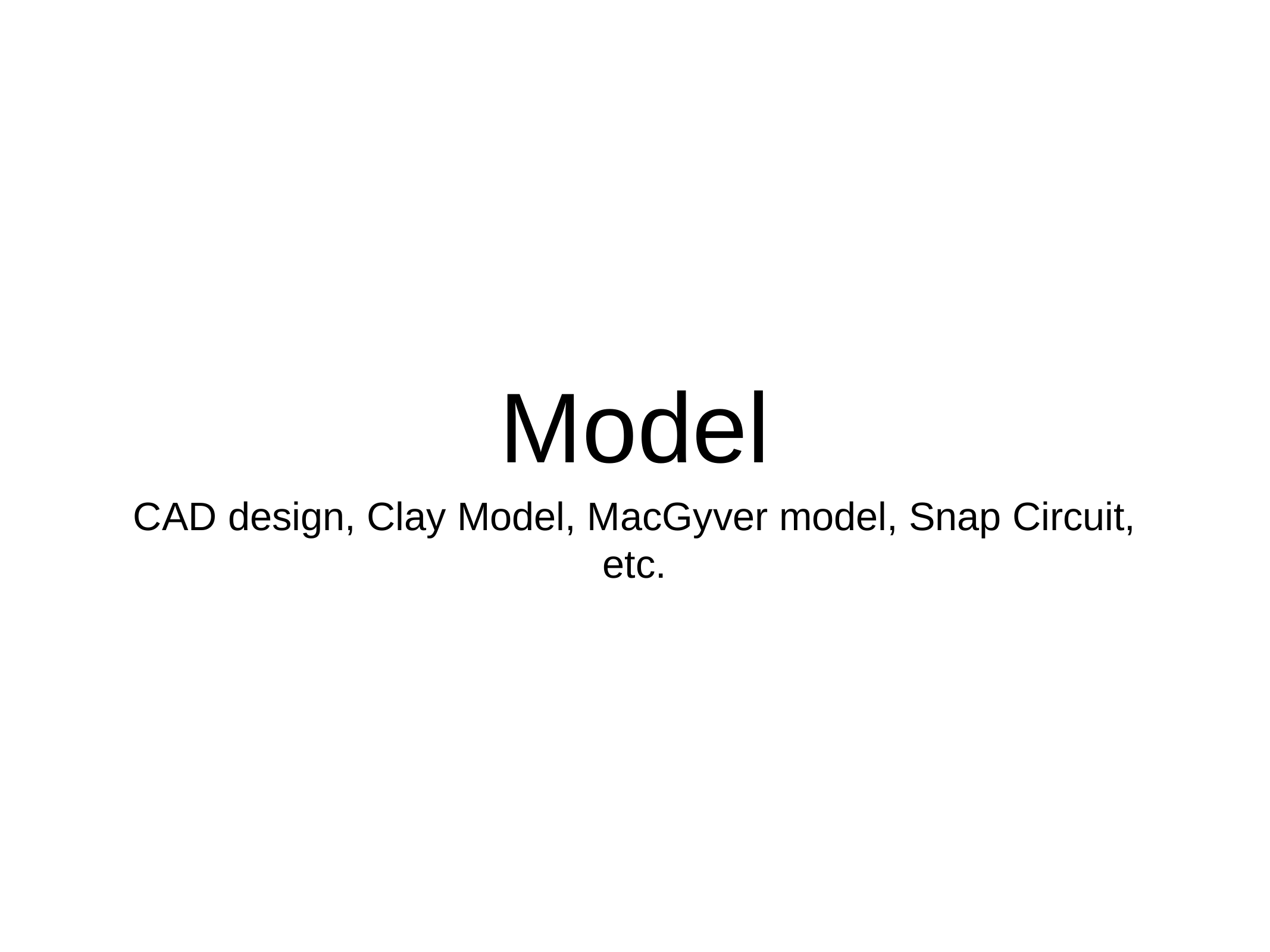

# Model
CAD design, Clay Model, MacGyver model, Snap Circuit, etc.